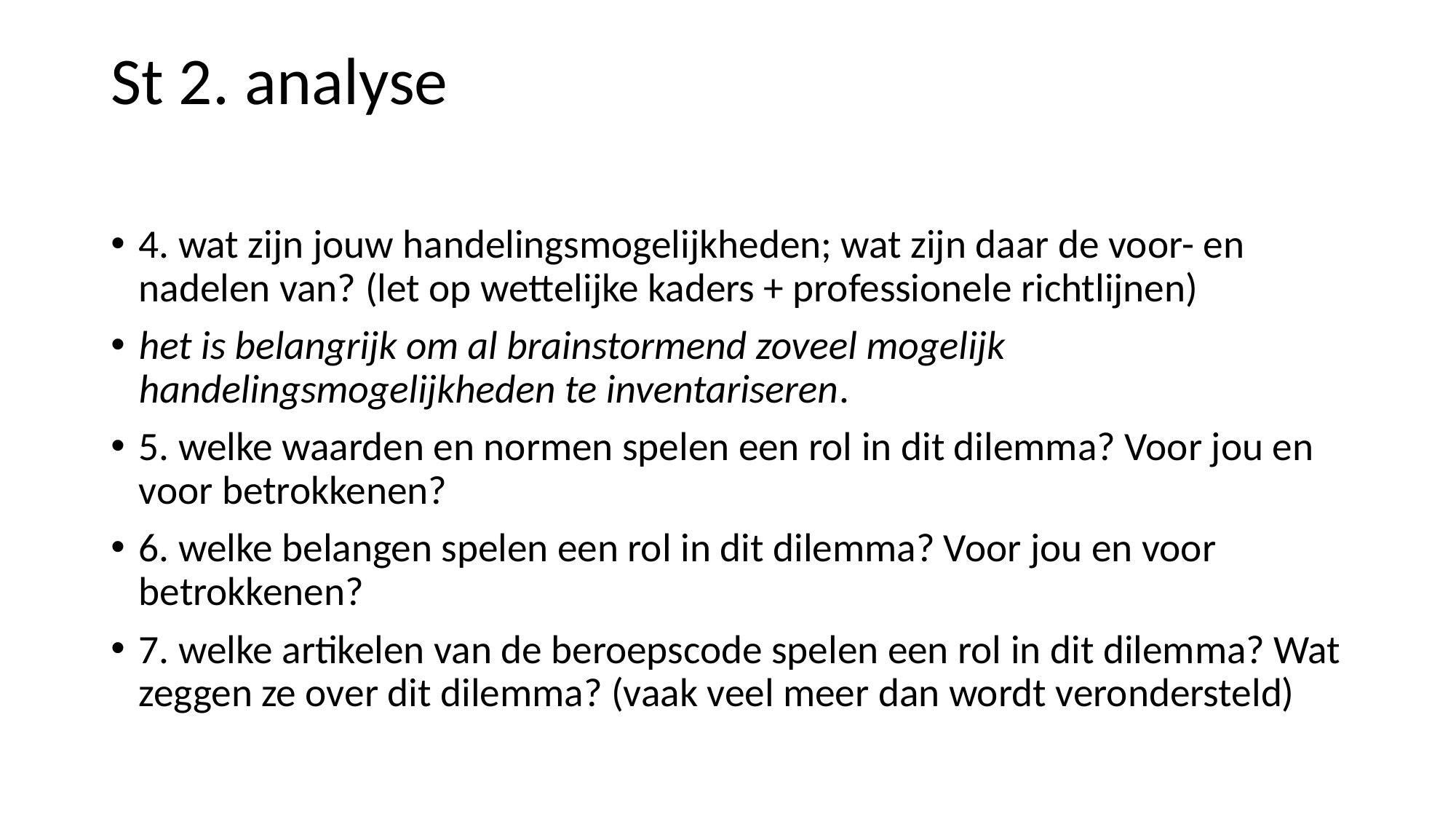

# St 2. analyse
4. wat zijn jouw handelingsmogelijkheden; wat zijn daar de voor- en nadelen van? (let op wettelijke kaders + professionele richtlijnen)
het is belangrijk om al brainstormend zoveel mogelijk handelingsmogelijkheden te inventariseren.
5. welke waarden en normen spelen een rol in dit dilemma? Voor jou en voor betrokkenen?
6. welke belangen spelen een rol in dit dilemma? Voor jou en voor betrokkenen?
7. welke artikelen van de beroepscode spelen een rol in dit dilemma? Wat zeggen ze over dit dilemma? (vaak veel meer dan wordt verondersteld)